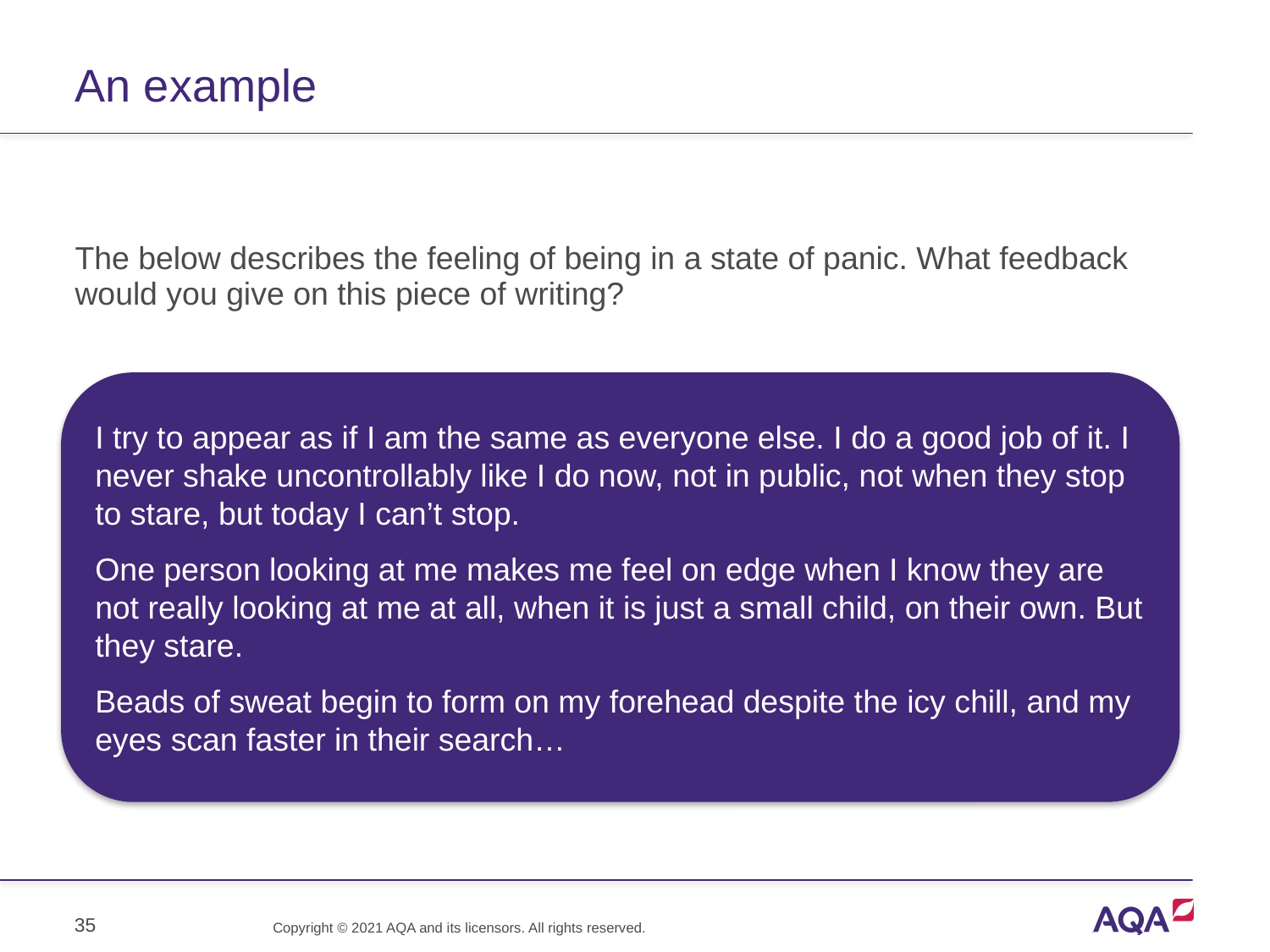

# An example
The below describes the feeling of being in a state of panic. What feedback would you give on this piece of writing?

I try to appear as if I am the same as everyone else. I do a good job of it. I never shake uncontrollably like I do now, not in public, not when they stop to stare, but today I can’t stop.
One person looking at me makes me feel on edge when I know they are not really looking at me at all, when it is just a small child, on their own. But they stare.
Beads of sweat begin to form on my forehead despite the icy chill, and my eyes scan faster in their search…
35
Copyright © 2021 AQA and its licensors. All rights reserved.